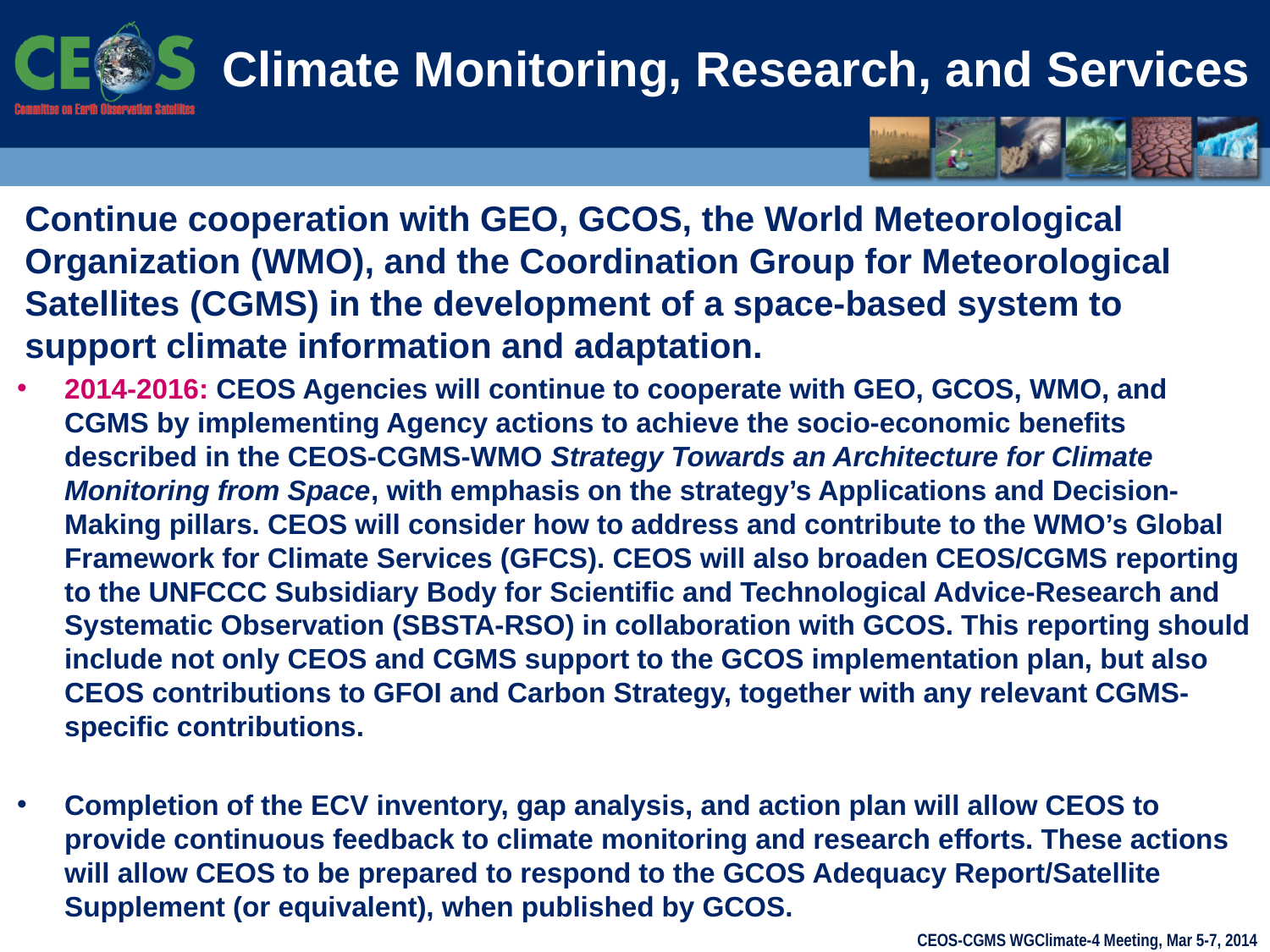

# Climate Monitoring, Research, and Services
Continue cooperation with GEO, GCOS, the World Meteorological Organization (WMO), and the Coordination Group for Meteorological Satellites (CGMS) in the development of a space-based system to support climate information and adaptation.
2014-2016: CEOS Agencies will continue to cooperate with GEO, GCOS, WMO, and CGMS by implementing Agency actions to achieve the socio-economic benefits described in the CEOS-CGMS-WMO Strategy Towards an Architecture for Climate Monitoring from Space, with emphasis on the strategy’s Applications and Decision-Making pillars. CEOS will consider how to address and contribute to the WMO’s Global Framework for Climate Services (GFCS). CEOS will also broaden CEOS/CGMS reporting to the UNFCCC Subsidiary Body for Scientific and Technological Advice-Research and Systematic Observation (SBSTA-RSO) in collaboration with GCOS. This reporting should include not only CEOS and CGMS support to the GCOS implementation plan, but also CEOS contributions to GFOI and Carbon Strategy, together with any relevant CGMS-specific contributions.

Completion of the ECV inventory, gap analysis, and action plan will allow CEOS to provide continuous feedback to climate monitoring and research efforts. These actions will allow CEOS to be prepared to respond to the GCOS Adequacy Report/Satellite Supplement (or equivalent), when published by GCOS.
CEOS-CGMS WGClimate-4 Meeting, Mar 5-7, 2014